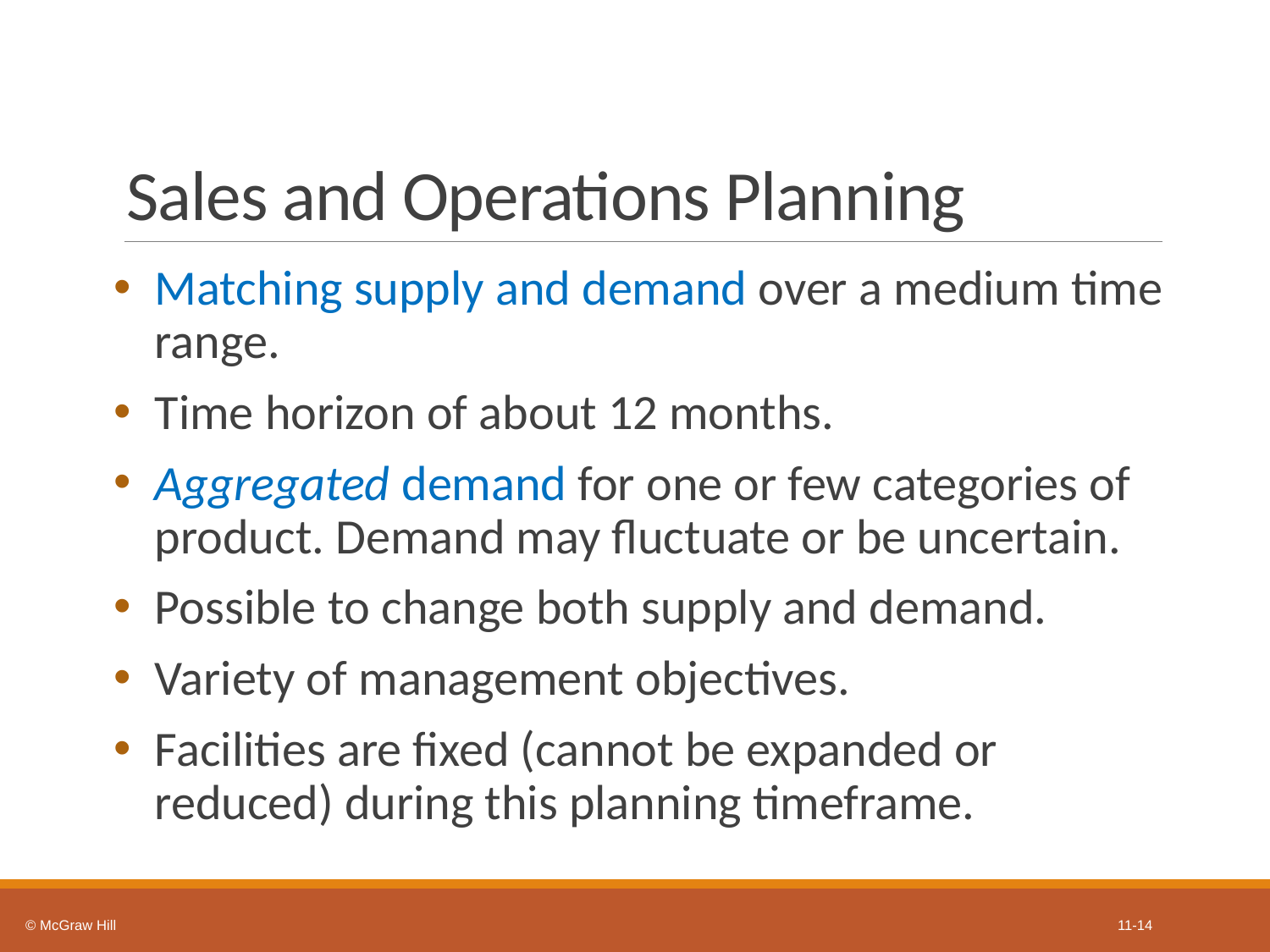

# Sales and Operations Planning
Matching supply and demand over a medium time range.
Time horizon of about 12 months.
Aggregated demand for one or few categories of product. Demand may fluctuate or be uncertain.
Possible to change both supply and demand.
Variety of management objectives.
Facilities are fixed (cannot be expanded or reduced) during this planning timeframe.